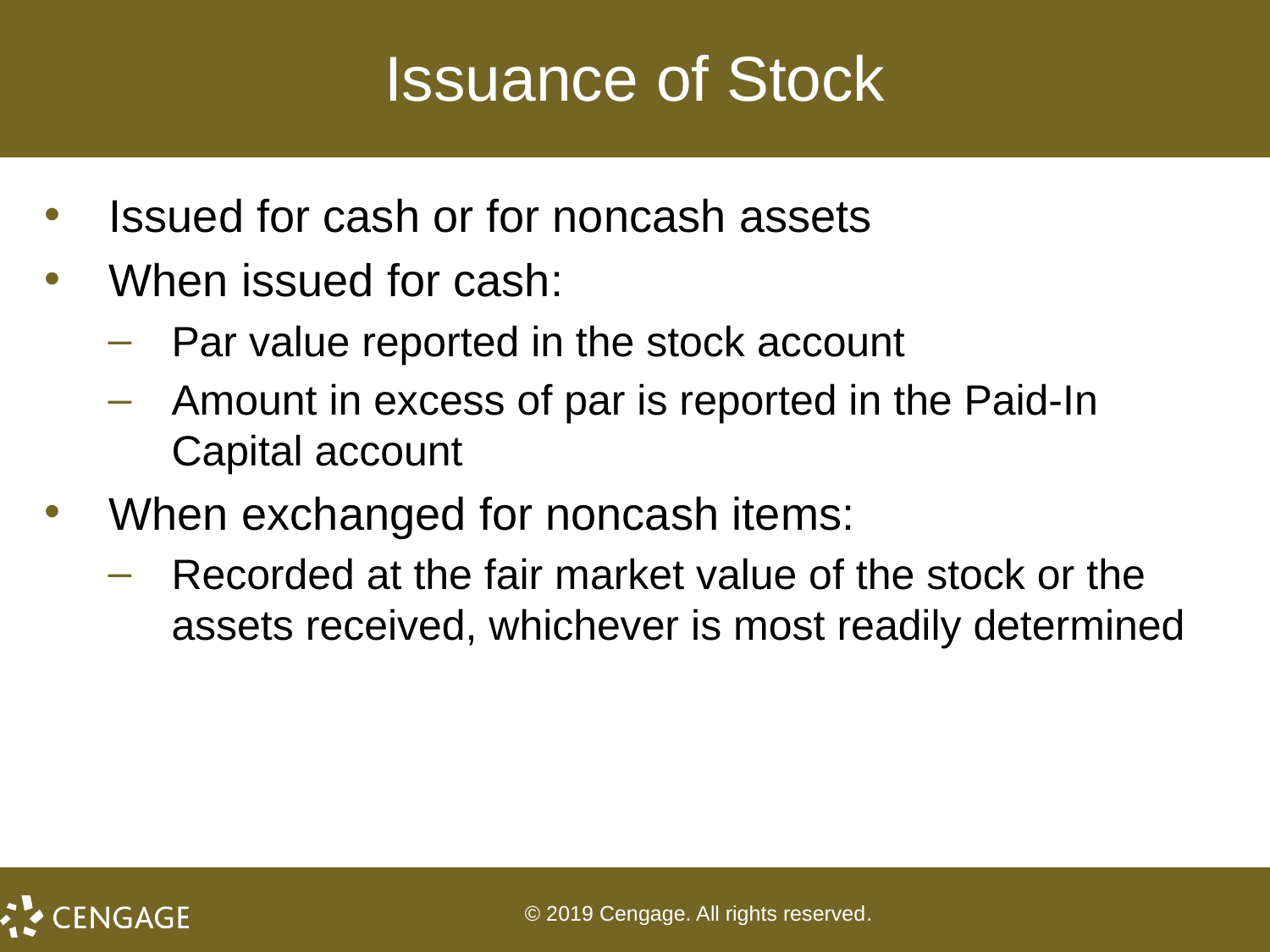

# Issuance of Stock
Issued for cash or for noncash assets
When issued for cash:
Par value reported in the stock account
Amount in excess of par is reported in the Paid-In Capital account
When exchanged for noncash items:
Recorded at the fair market value of the stock or the assets received, whichever is most readily determined